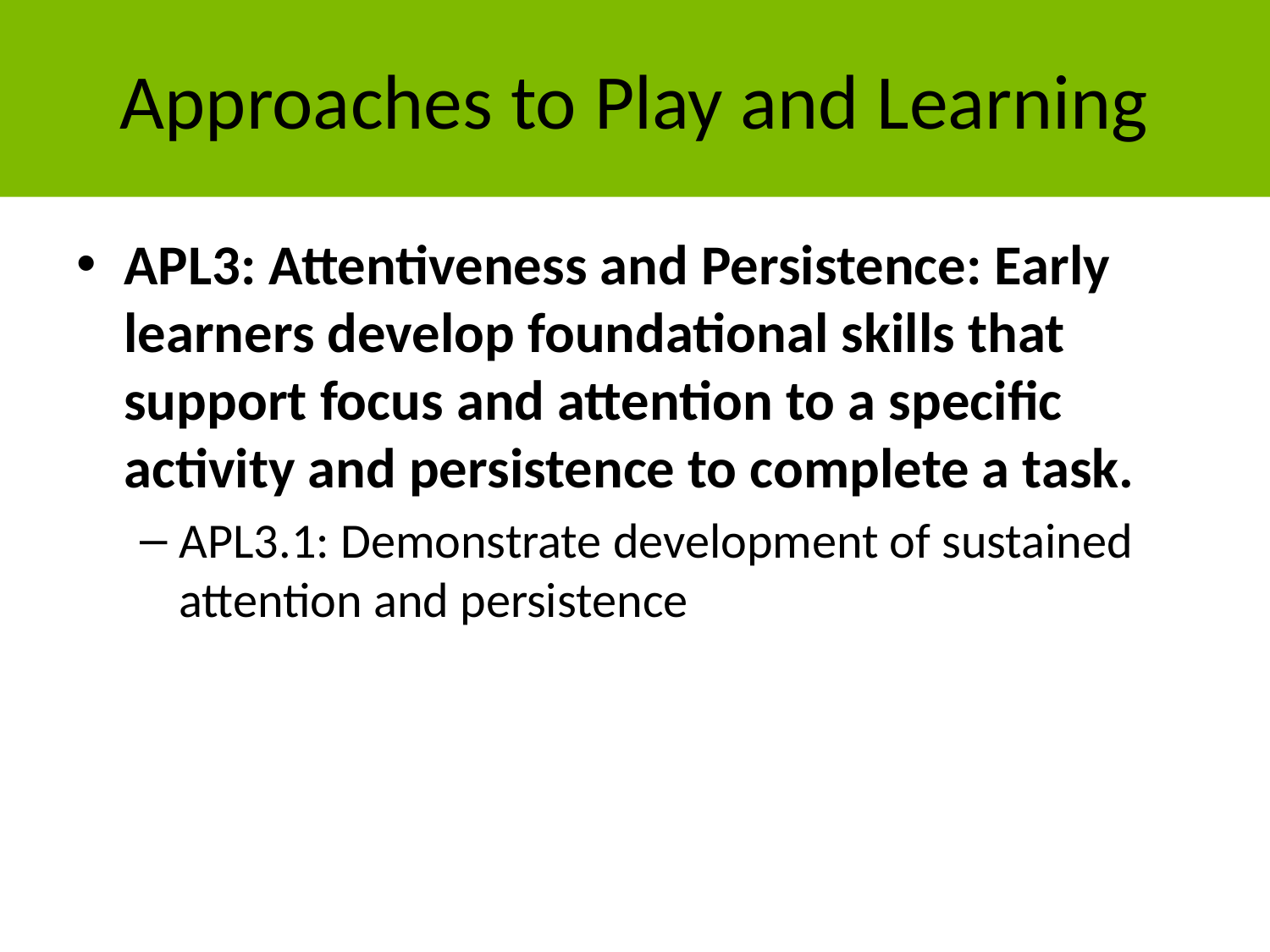

# Approaches to Play and Learning
APL3: Attentiveness and Persistence: Early learners develop foundational skills that support focus and attention to a specific activity and persistence to complete a task.
APL3.1: Demonstrate development of sustained attention and persistence